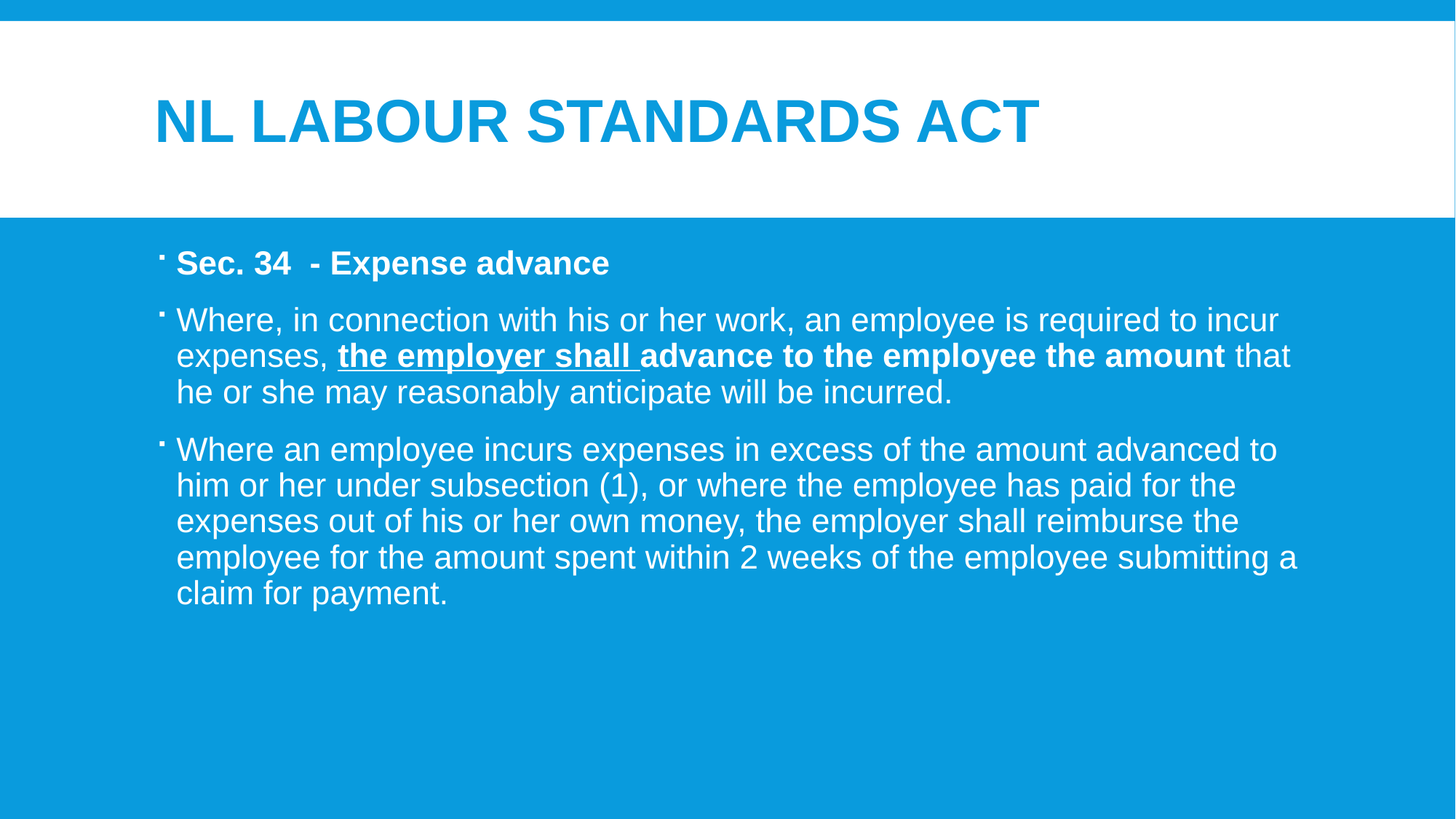

# NL Labour Standards Act
Sec. 34  - Expense advance
Where, in connection with his or her work, an employee is required to incur expenses, the employer shall advance to the employee the amount that he or she may reasonably anticipate will be incurred.
Where an employee incurs expenses in excess of the amount advanced to him or her under subsection (1), or where the employee has paid for the expenses out of his or her own money, the employer shall reimburse the employee for the amount spent within 2 weeks of the employee submitting a claim for payment.